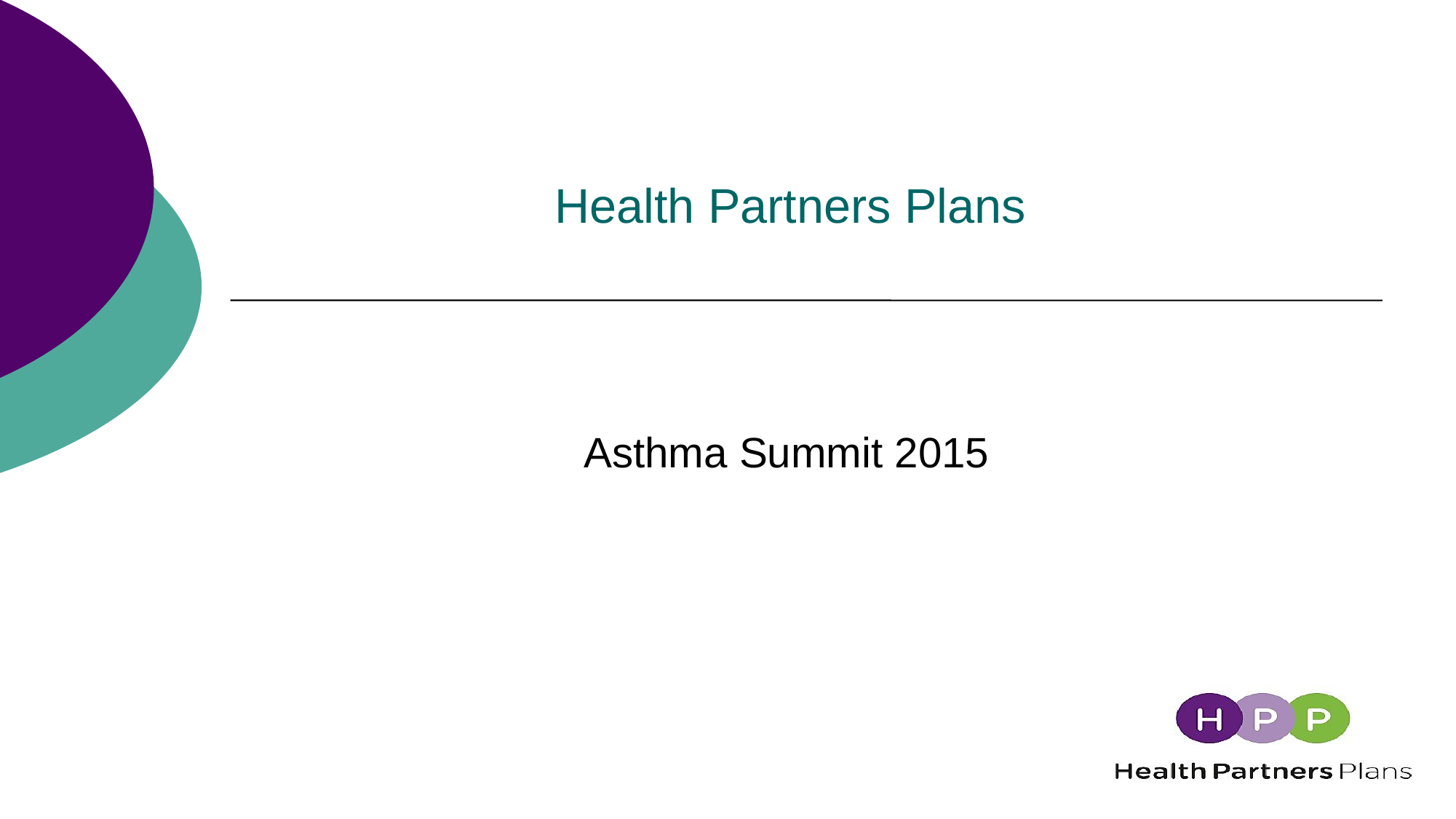

# Health Partners Plans
Asthma Summit 2015